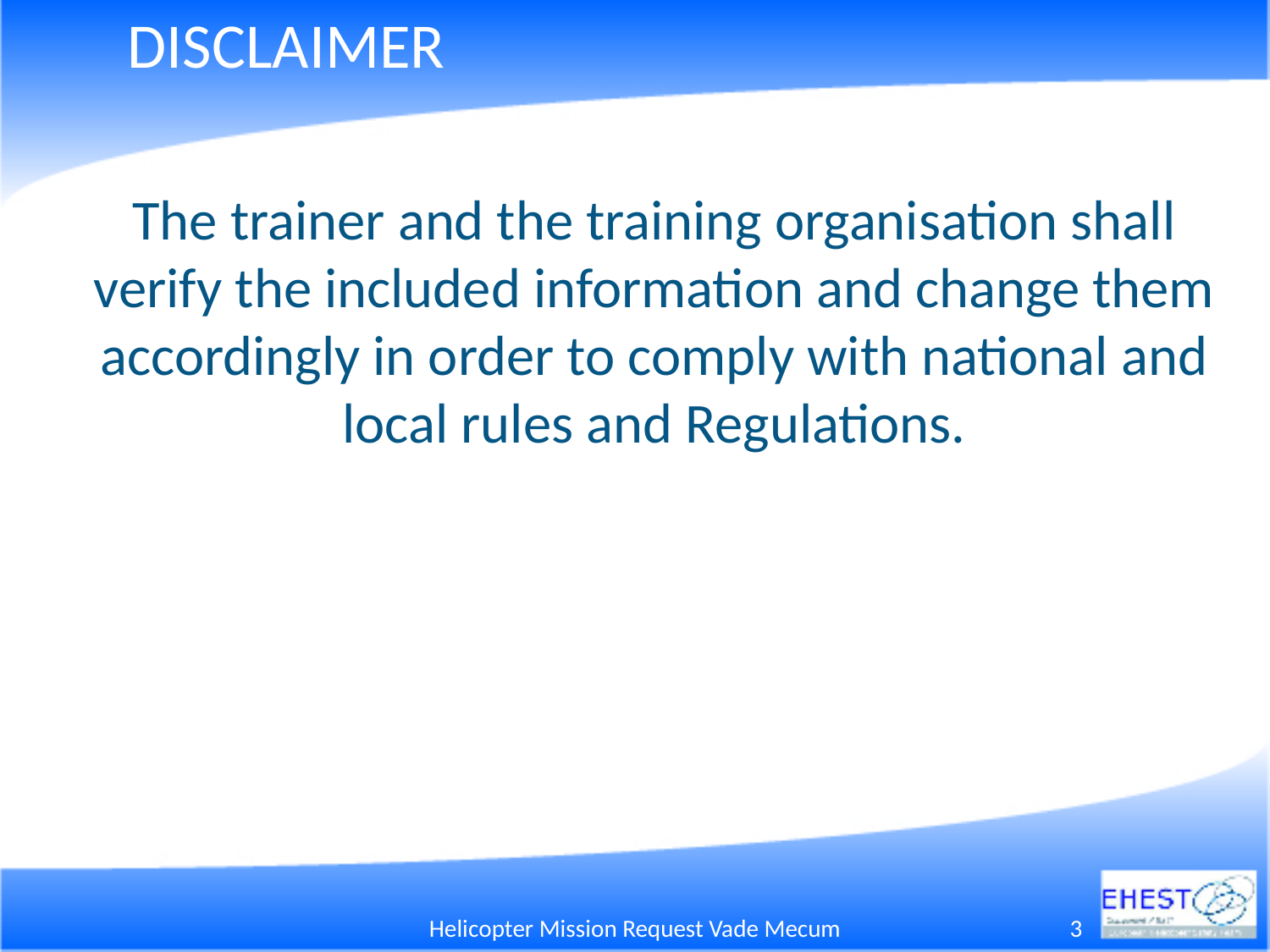

# DISCLAIMER
The trainer and the training organisation shall verify the included information and change them accordingly in order to comply with national and local rules and Regulations.
Helicopter Mission Request Vade Mecum
3